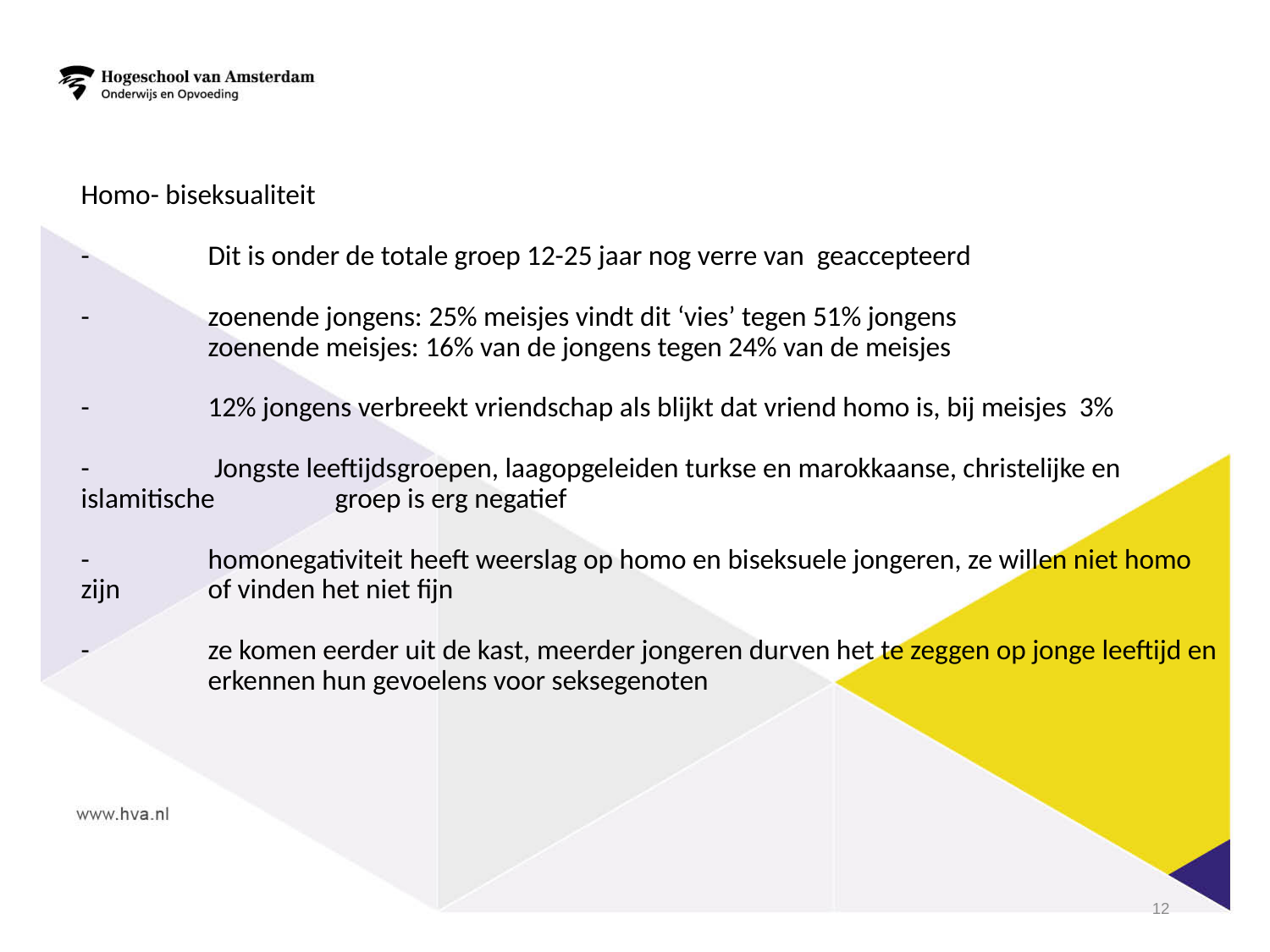

# Homo- biseksualiteit -	Dit is onder de totale groep 12-25 jaar nog verre van  geaccepteerd -	zoenende jongens: 25% meisjes vindt dit ‘vies’ tegen 51% jongens zoenende meisjes: 16% van de jongens tegen 24% van de meisjes -	12% jongens verbreekt vriendschap als blijkt dat vriend homo is, bij meisjes  3% -	 Jongste leeftijdsgroepen, laagopgeleiden turkse en marokkaanse, christelijke en islamitische 	groep is erg negatief -	homonegativiteit heeft weerslag op homo en biseksuele jongeren, ze willen niet homo zijn 	of vinden het niet fijn -	ze komen eerder uit de kast, meerder jongeren durven het te zeggen op jonge leeftijd en 	erkennen hun gevoelens voor seksegenoten
12